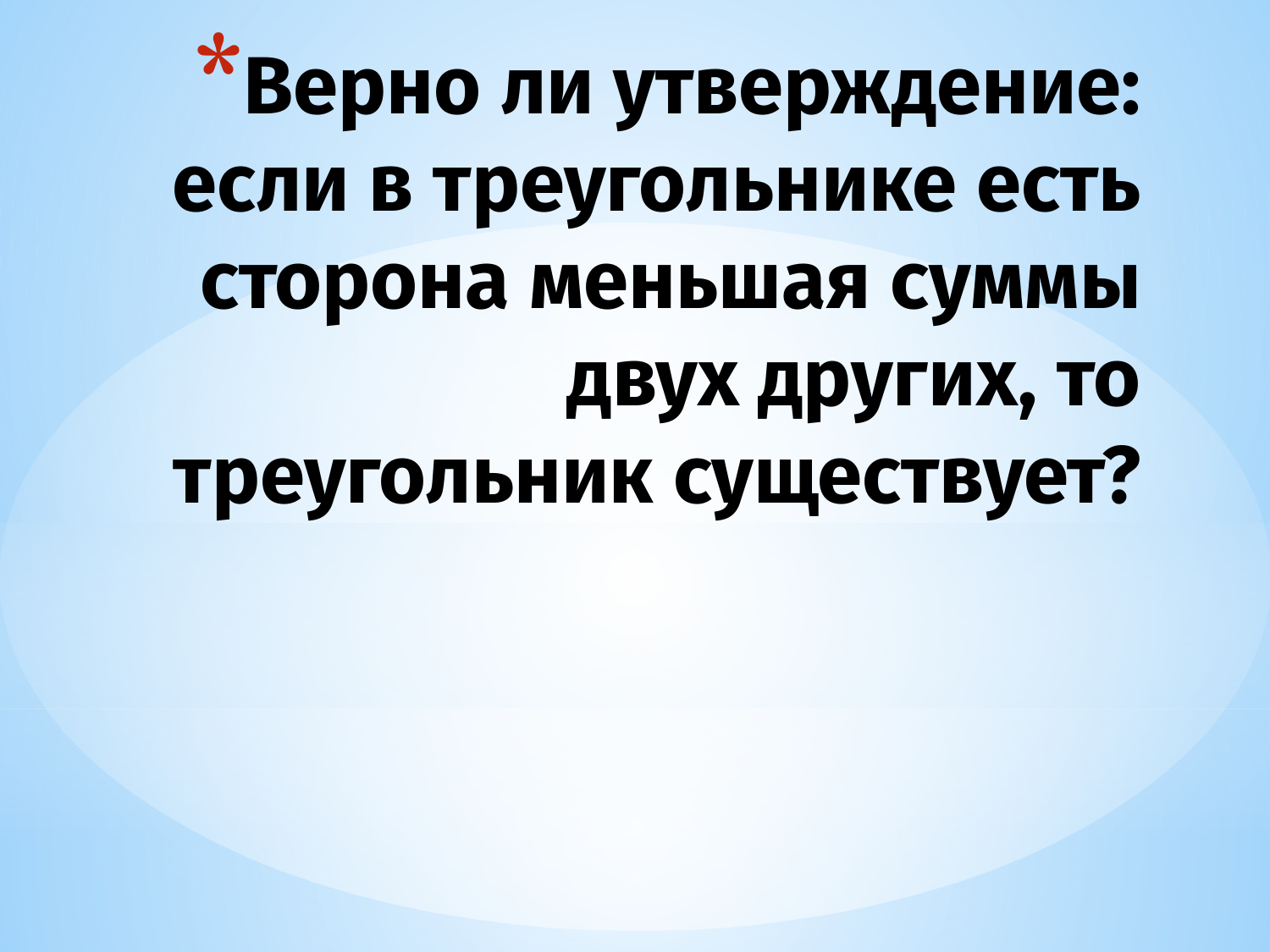

# Верно ли утверждение: если в треугольнике есть  сторона меньшая суммы двух других, то треугольник существует?